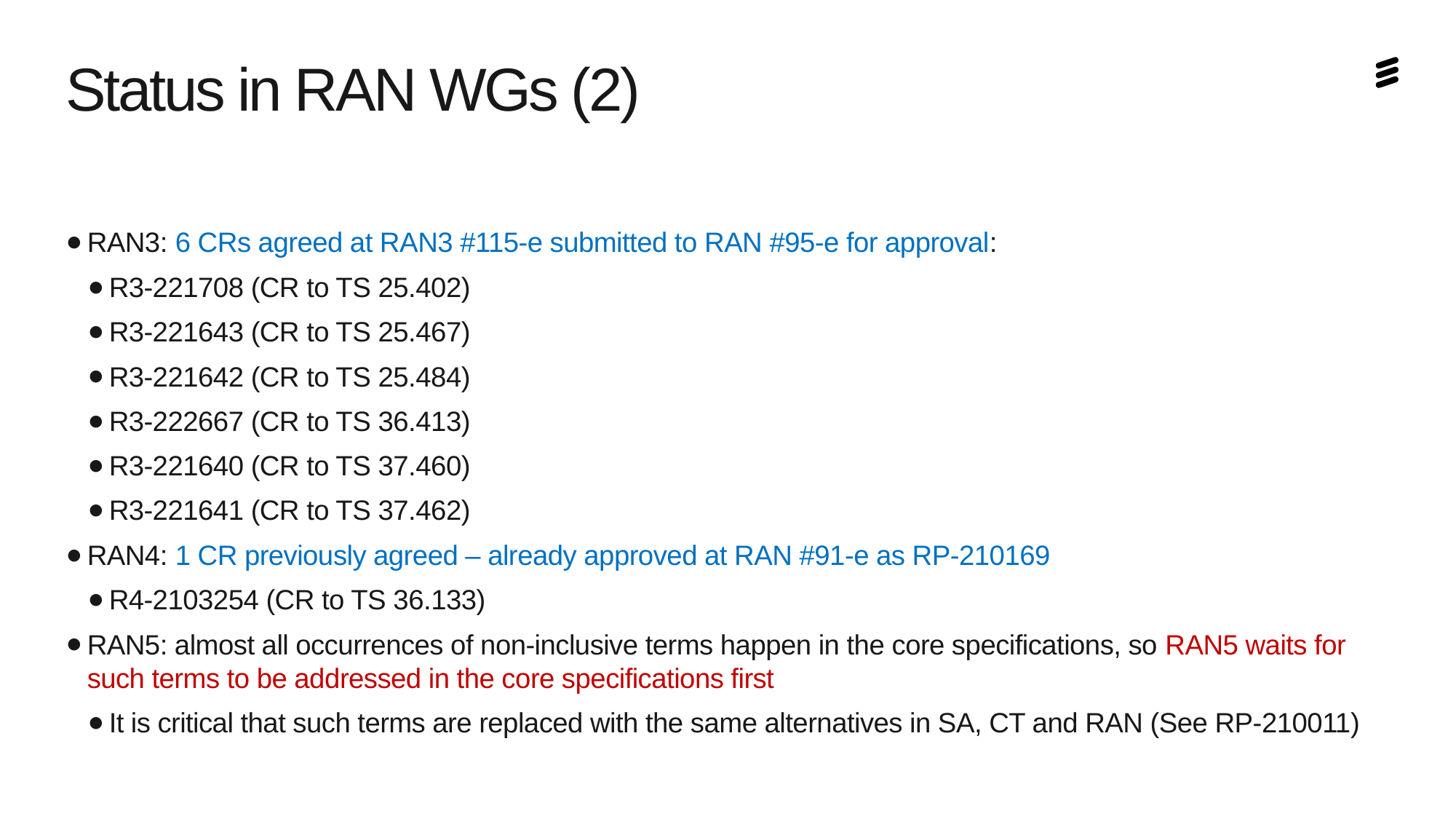

# Status in RAN WGs (2)
RAN3: 6 CRs agreed at RAN3 #115-e submitted to RAN #95-e for approval:
R3-221708 (CR to TS 25.402)
R3-221643 (CR to TS 25.467)
R3-221642 (CR to TS 25.484)
R3-222667 (CR to TS 36.413)
R3-221640 (CR to TS 37.460)
R3-221641 (CR to TS 37.462)
RAN4: 1 CR previously agreed – already approved at RAN #91-e as RP-210169
R4-2103254 (CR to TS 36.133)
RAN5: almost all occurrences of non-inclusive terms happen in the core specifications, so RAN5 waits for such terms to be addressed in the core specifications first
It is critical that such terms are replaced with the same alternatives in SA, CT and RAN (See RP-210011)